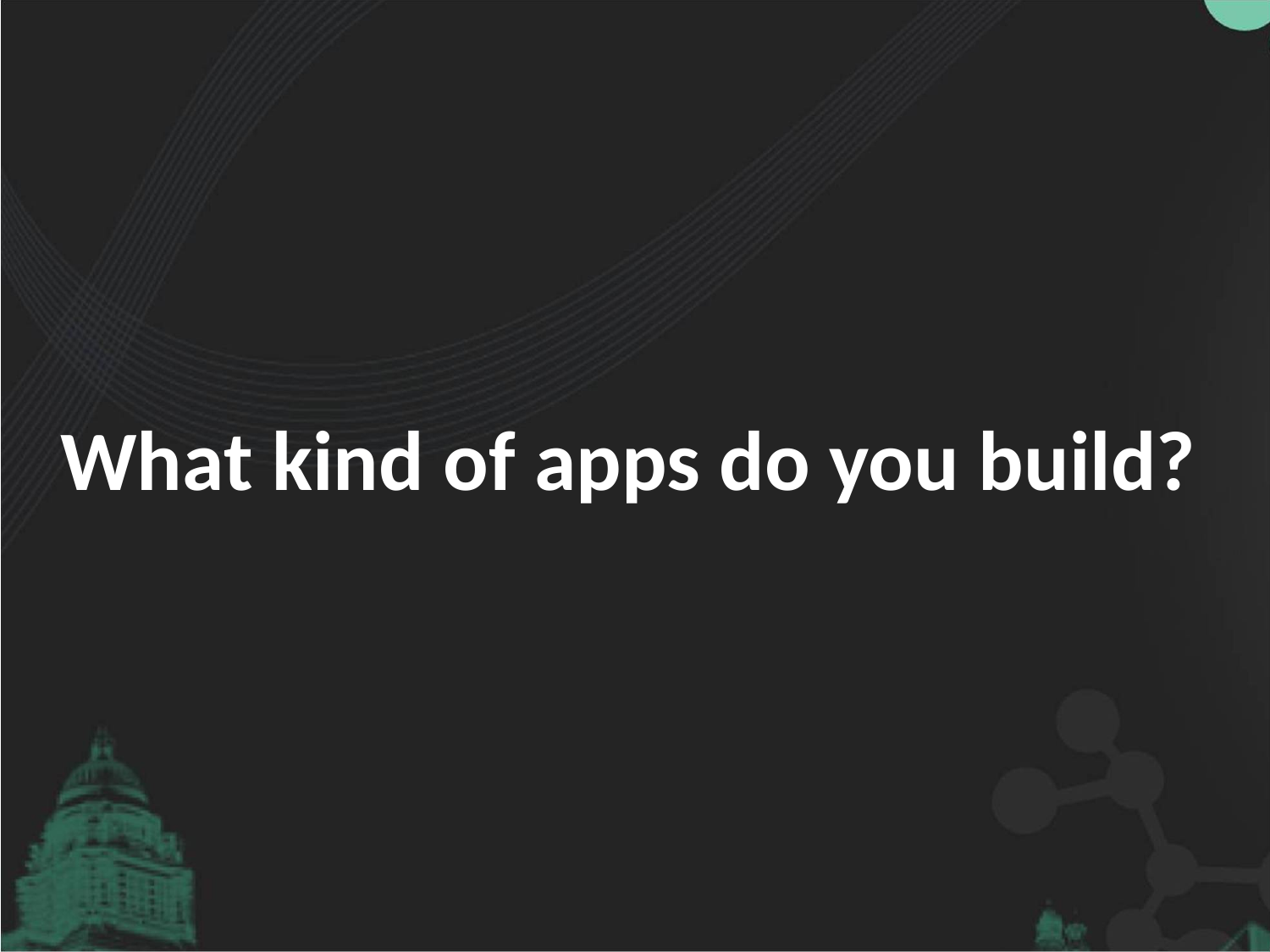

# What kind of apps do you build?